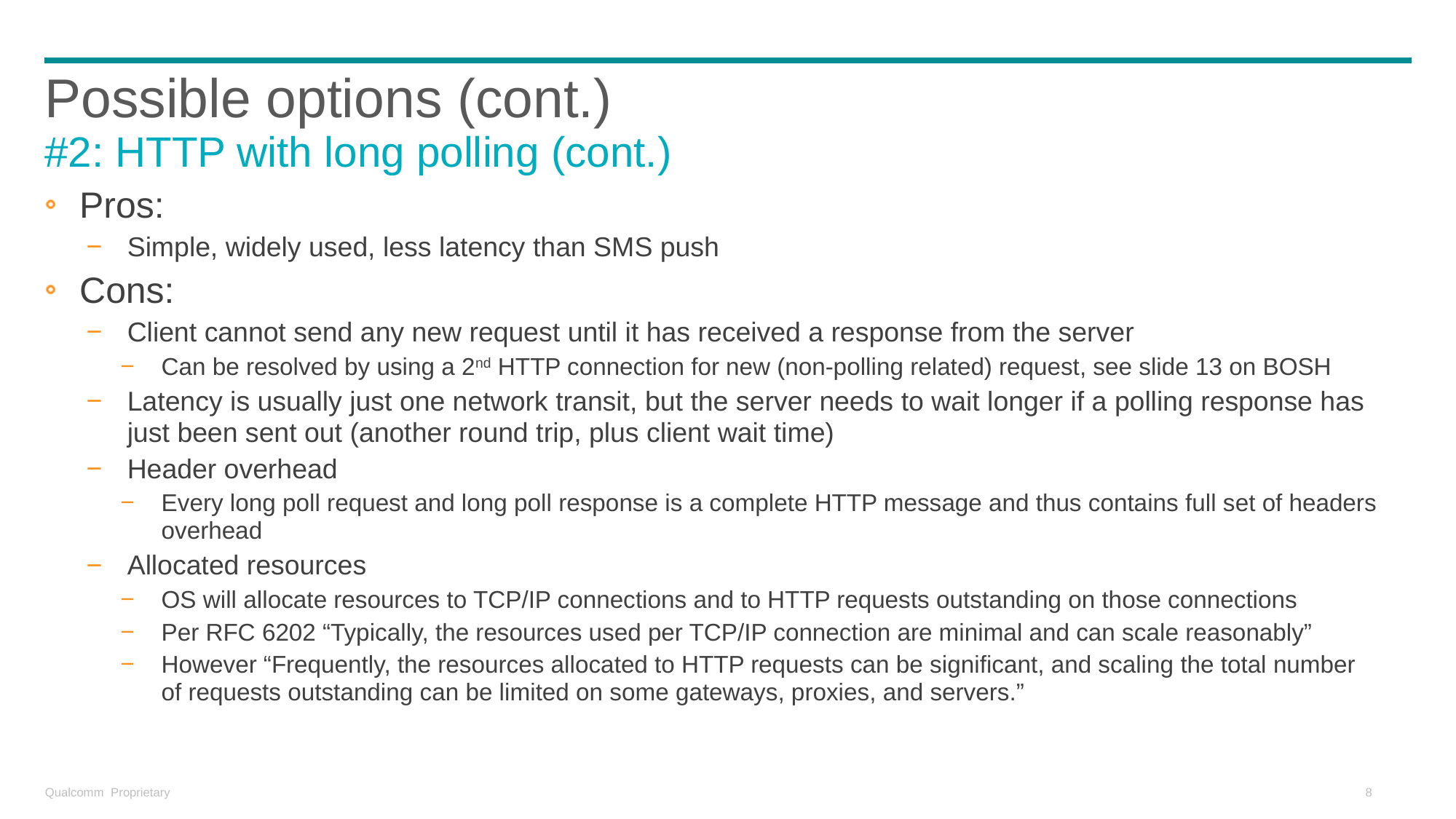

# Possible options (cont.)
#2: HTTP with long polling (cont.)
Pros:
Simple, widely used, less latency than SMS push
Cons:
Client cannot send any new request until it has received a response from the server
Can be resolved by using a 2nd HTTP connection for new (non-polling related) request, see slide 13 on BOSH
Latency is usually just one network transit, but the server needs to wait longer if a polling response has just been sent out (another round trip, plus client wait time)
Header overhead
Every long poll request and long poll response is a complete HTTP message and thus contains full set of headers overhead
Allocated resources
OS will allocate resources to TCP/IP connections and to HTTP requests outstanding on those connections
Per RFC 6202 “Typically, the resources used per TCP/IP connection are minimal and can scale reasonably”
However “Frequently, the resources allocated to HTTP requests can be significant, and scaling the total number of requests outstanding can be limited on some gateways, proxies, and servers.”